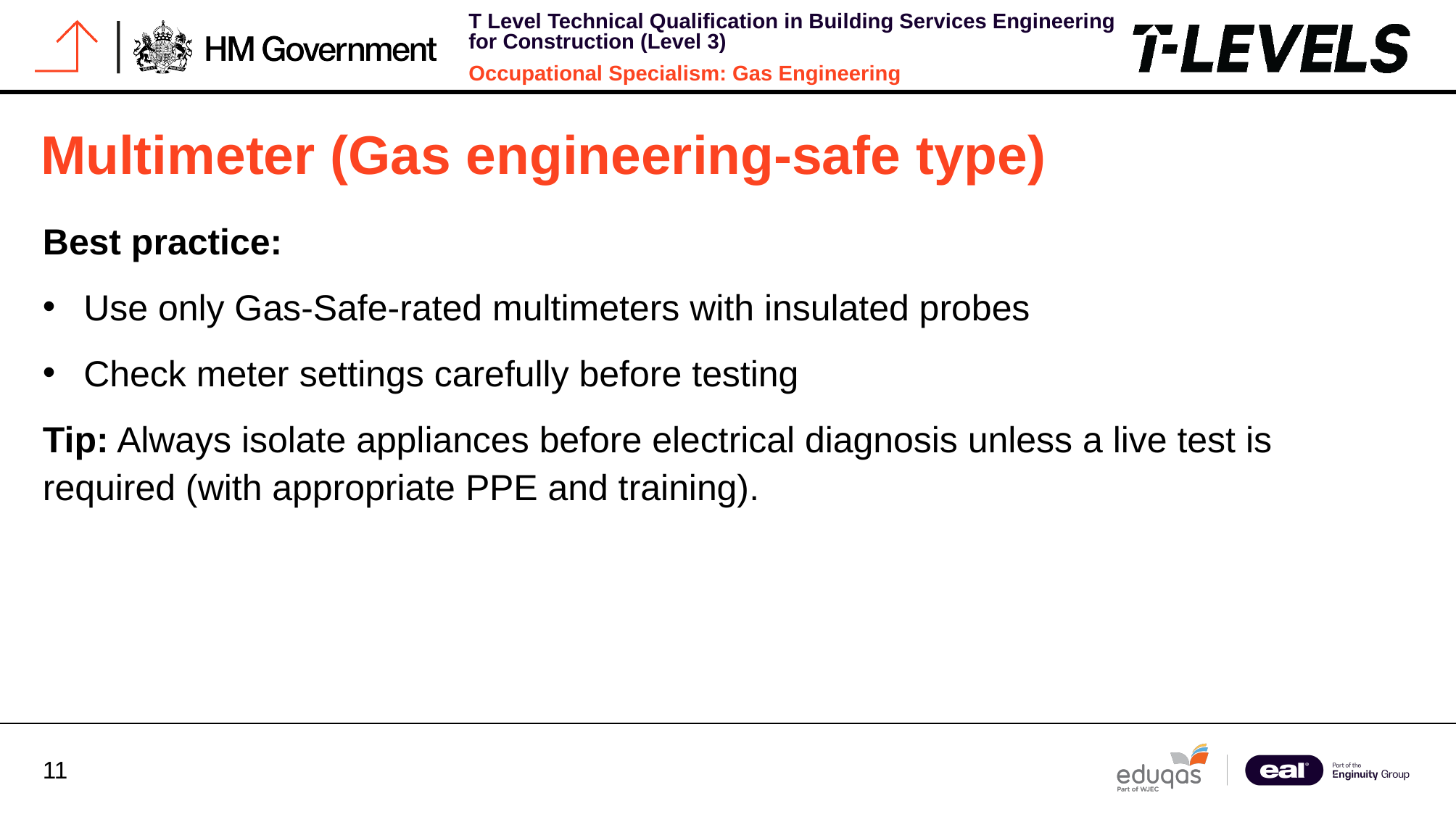

# Multimeter (Gas engineering-safe type)
Best practice:
Use only Gas-Safe-rated multimeters with insulated probes
Check meter settings carefully before testing
Tip: Always isolate appliances before electrical diagnosis unless a live test is required (with appropriate PPE and training).